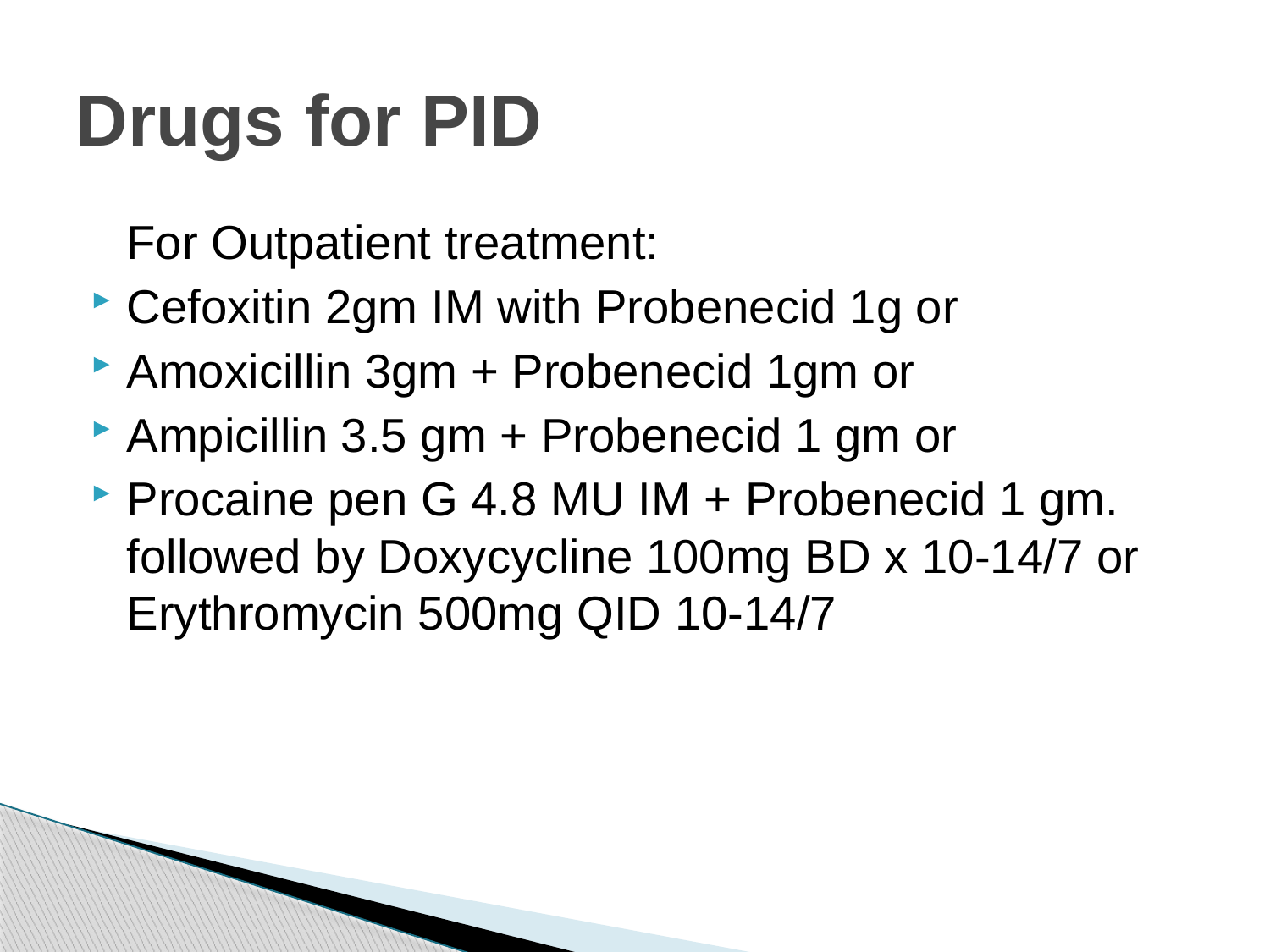

# Drugs for PID
	For Outpatient treatment:
Cefoxitin 2gm IM with Probenecid 1g or
Amoxicillin 3gm + Probenecid 1gm or
Ampicillin 3.5 gm + Probenecid 1 gm or
Procaine pen G 4.8 MU IM + Probenecid 1 gm. followed by Doxycycline 100mg BD x 10-14/7 or Erythromycin 500mg QID 10-14/7